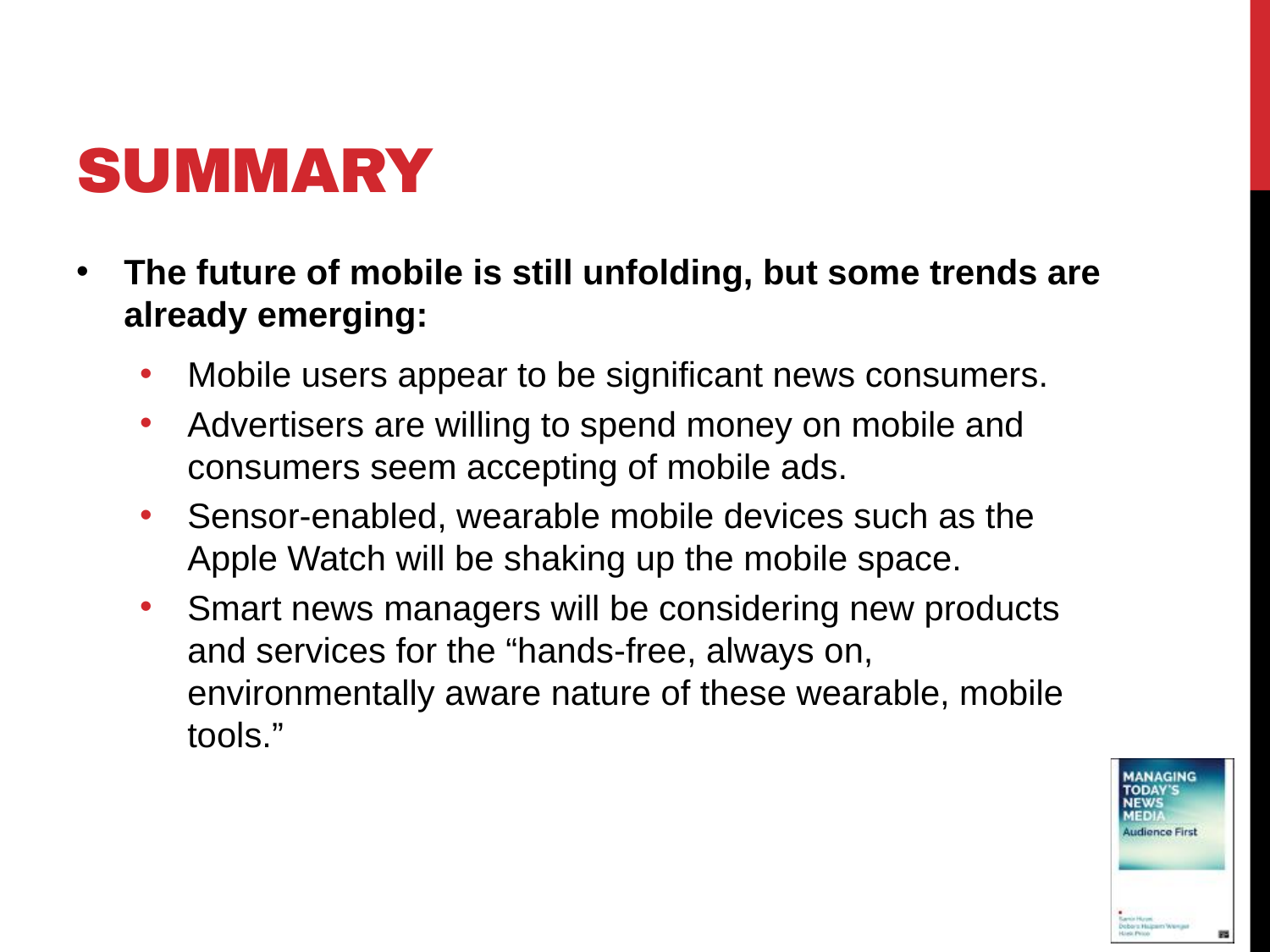

# Summary
The future of mobile is still unfolding, but some trends are already emerging:
Mobile users appear to be significant news consumers.
Advertisers are willing to spend money on mobile and consumers seem accepting of mobile ads.
Sensor-enabled, wearable mobile devices such as the Apple Watch will be shaking up the mobile space.
Smart news managers will be considering new products and services for the “hands-free, always on, environmentally aware nature of these wearable, mobile tools.”